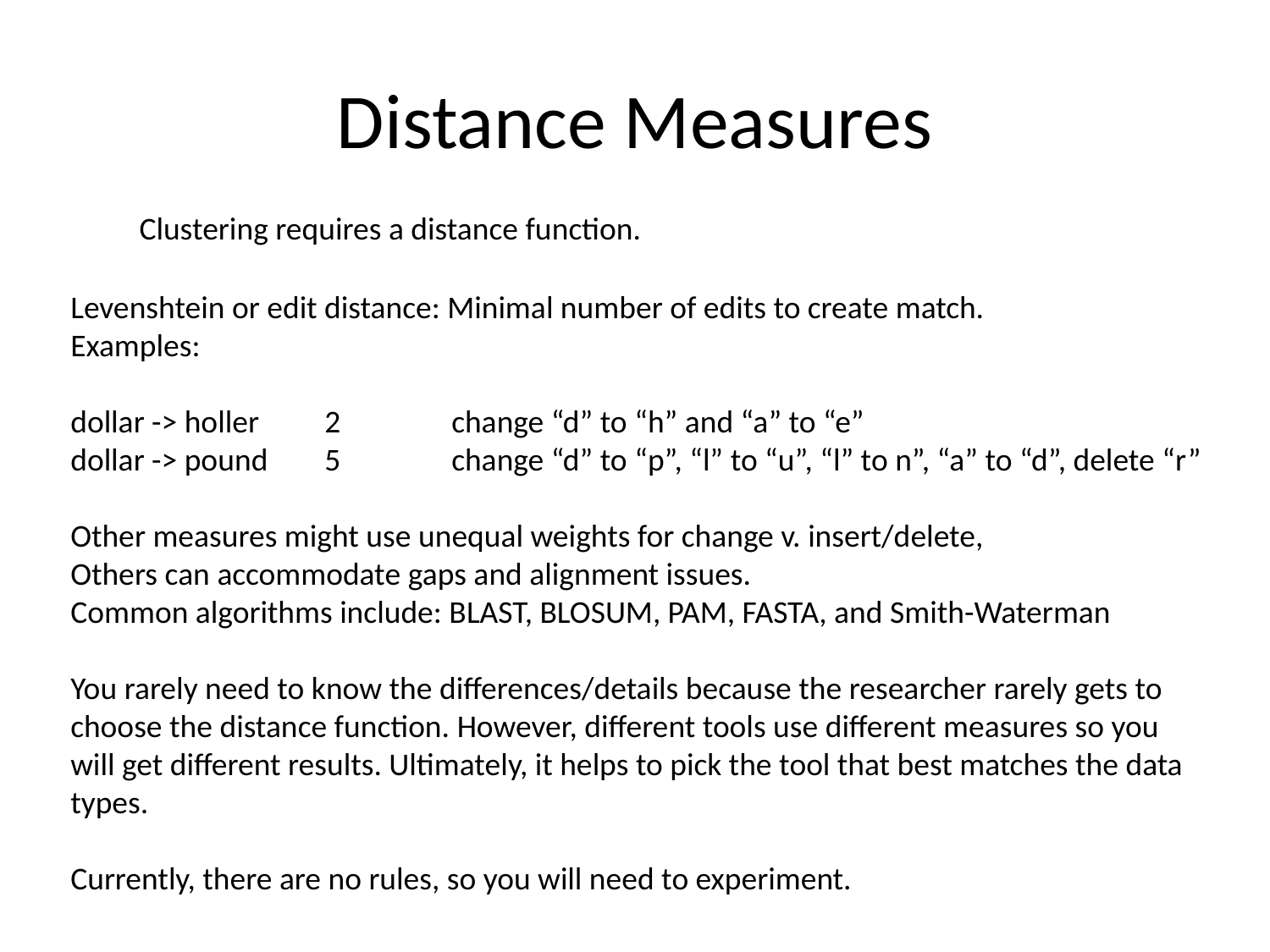

# Distance Measures
Clustering requires a distance function.
Levenshtein or edit distance: Minimal number of edits to create match.
Examples:

dollar -> holler	2	change “d” to “h” and “a” to “e”
dollar -> pound	5	change “d” to “p”, “l” to “u”, “l” to n”, “a” to “d”, delete “r”

Other measures might use unequal weights for change v. insert/delete,
Others can accommodate gaps and alignment issues.
Common algorithms include: BLAST, BLOSUM, PAM, FASTA, and Smith-Waterman

You rarely need to know the differences/details because the researcher rarely gets to choose the distance function. However, different tools use different measures so you will get different results. Ultimately, it helps to pick the tool that best matches the data types.

Currently, there are no rules, so you will need to experiment.